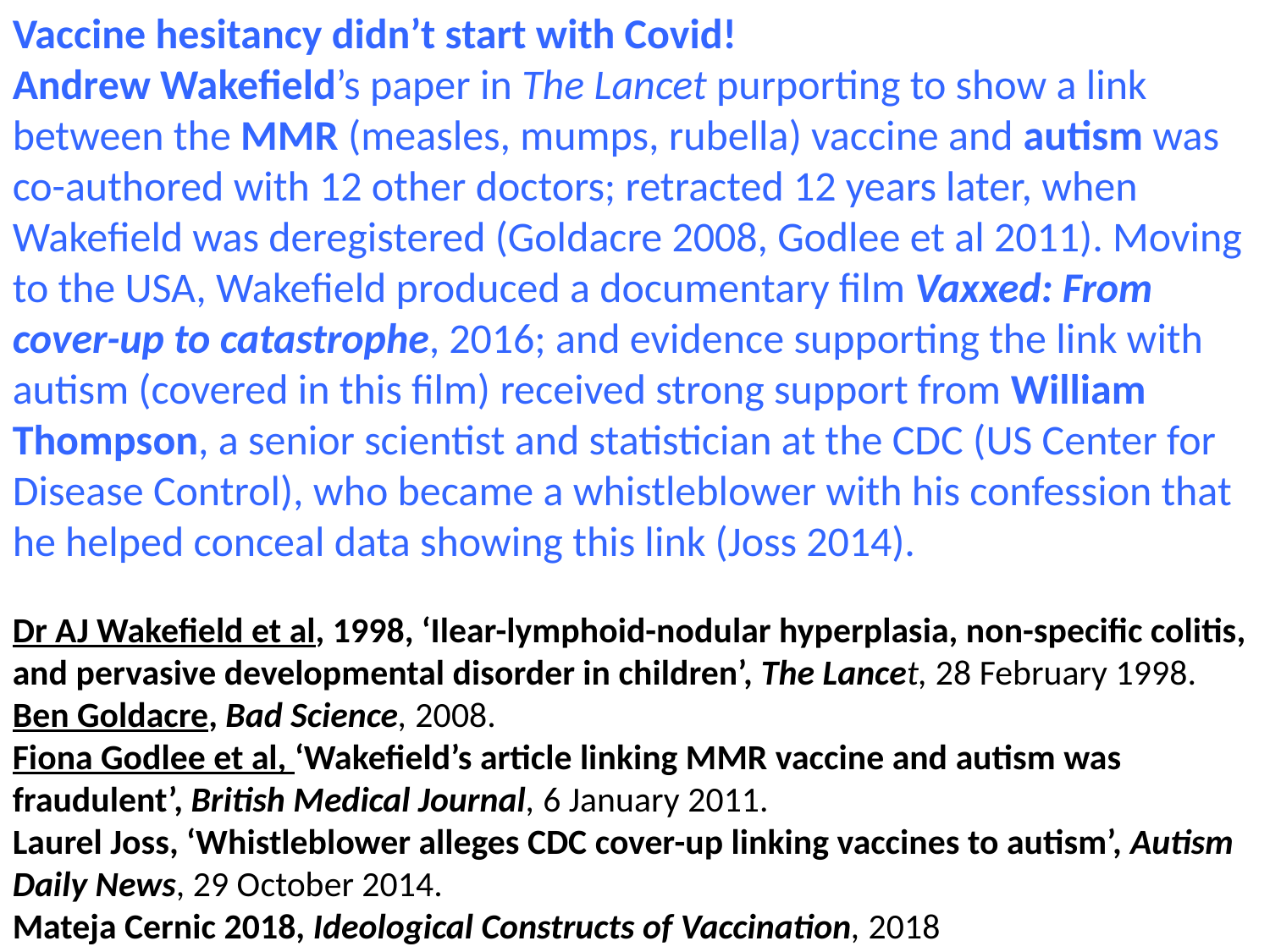

Vaccine hesitancy didn’t start with Covid!
Andrew Wakefield’s paper in The Lancet purporting to show a link between the MMR (measles, mumps, rubella) vaccine and autism was co-authored with 12 other doctors; retracted 12 years later, when Wakefield was deregistered (Goldacre 2008, Godlee et al 2011). Moving to the USA, Wakefield produced a documentary film Vaxxed: From cover-up to catastrophe, 2016; and evidence supporting the link with autism (covered in this film) received strong support from William Thompson, a senior scientist and statistician at the CDC (US Center for Disease Control), who became a whistleblower with his confession that he helped conceal data showing this link (Joss 2014).

Dr AJ Wakefield et al, 1998, ‘Ilear-lymphoid-nodular hyperplasia, non-specific colitis, and pervasive developmental disorder in children’, The Lancet, 28 February 1998.
Ben Goldacre, Bad Science, 2008.
Fiona Godlee et al, ‘Wakefield’s article linking MMR vaccine and autism was fraudulent’, British Medical Journal, 6 January 2011.
Laurel Joss, ‘Whistleblower alleges CDC cover-up linking vaccines to autism’, Autism Daily News, 29 October 2014.
Mateja Cernic 2018, Ideological Constructs of Vaccination, 2018